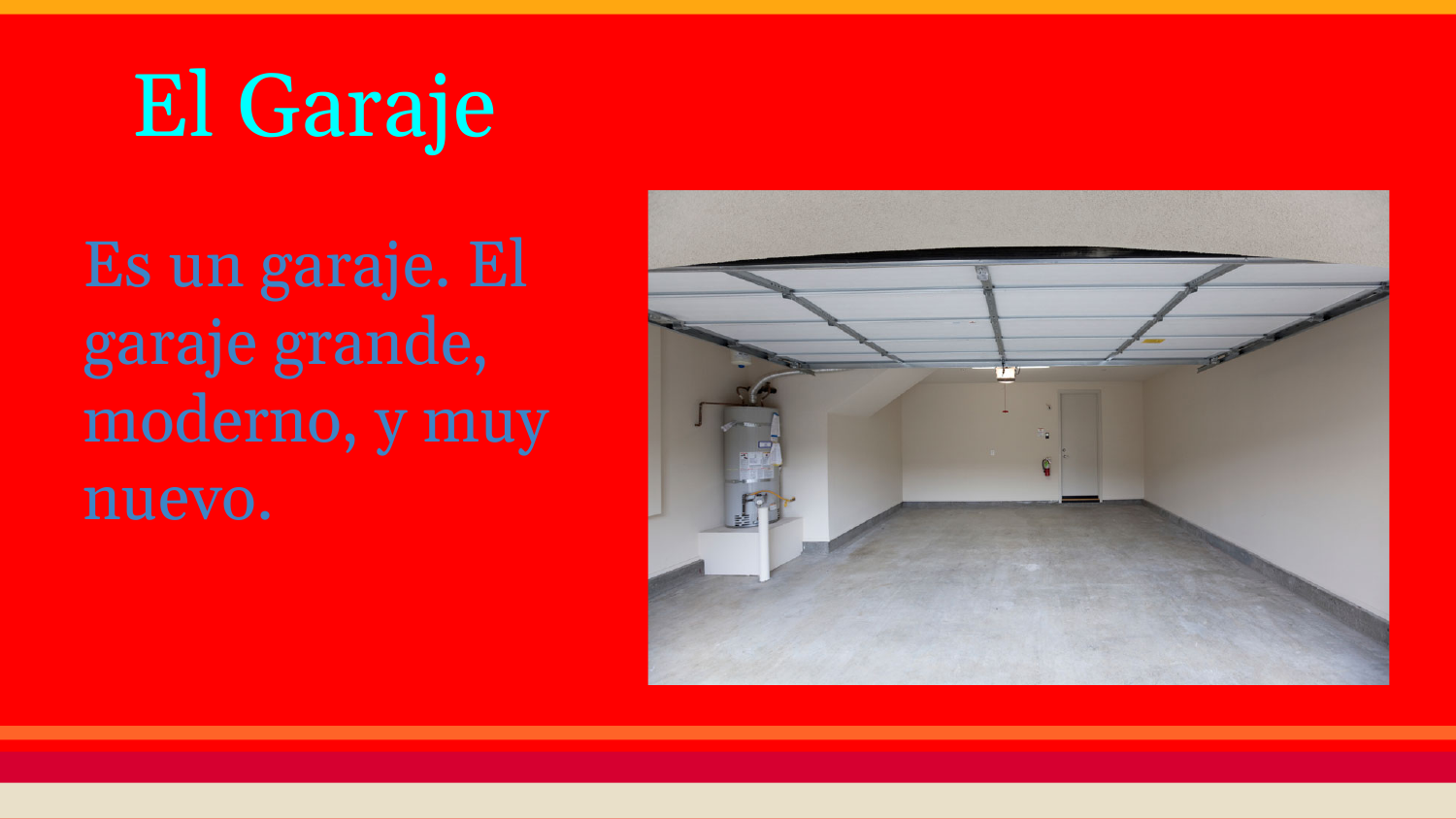

# El Garaje

Es un garaje. El
garaje grande,
moderno, y muy
nuevo.